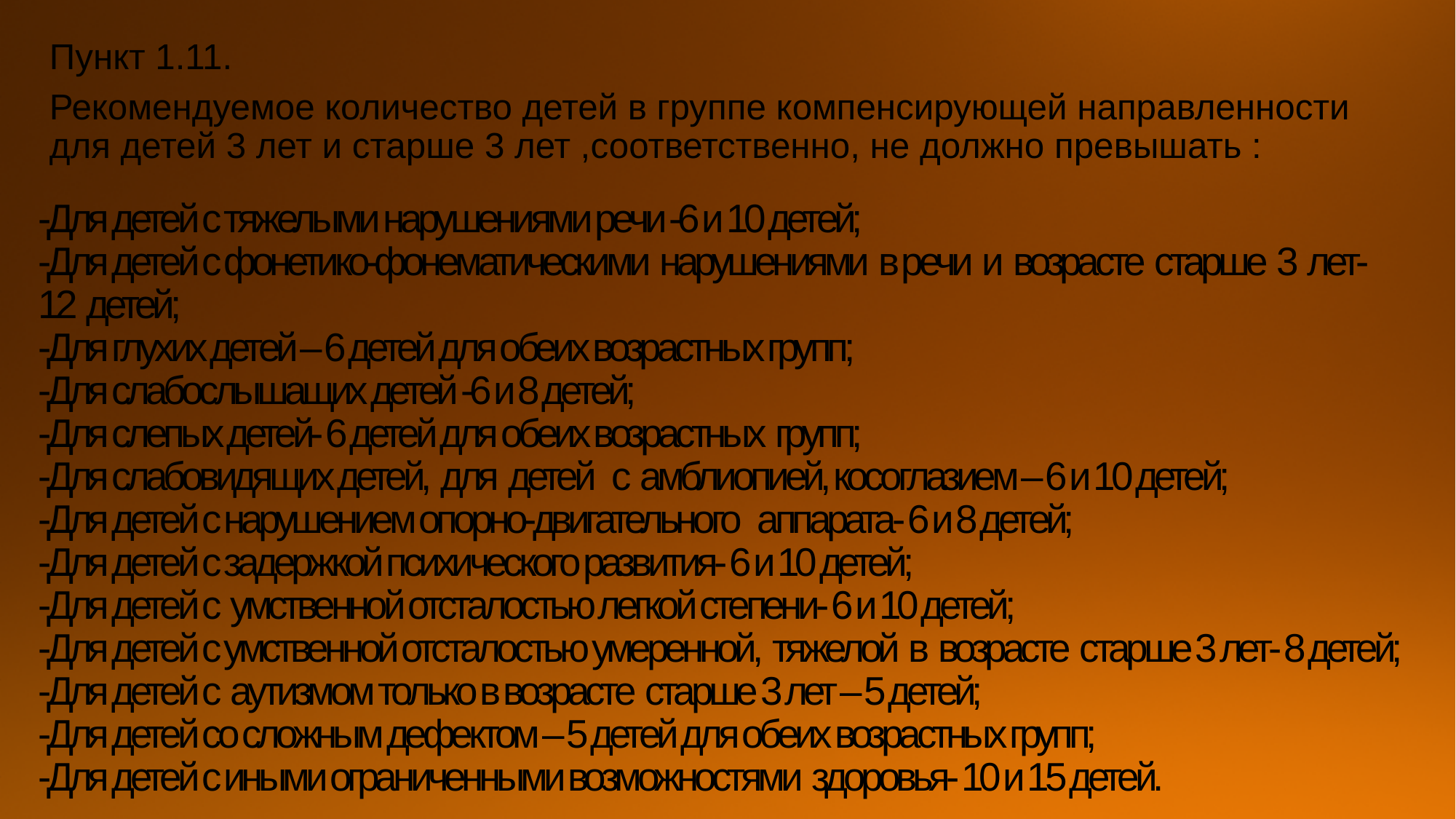

Пункт 1.11.
Рекомендуемое количество детей в группе компенсирующей направленности для детей 3 лет и старше 3 лет ,соответственно, не должно превышать :
# -Для детей с тяжелыми нарушениями речи -6 и 10 детей; -Для детей с фонетико-фонематическими  нарушениями  в речи  и  возрасте  старше  3  лет-  12  детей; -Для глухих детей – 6 детей для обеих возрастных групп; -Для слабослышащих детей -6 и 8 детей; -Для слепых детей- 6 детей для обеих возрастных  групп; -Для слабовидящих детей,  для  детей   с  амблиопией, косоглазием – 6 и 10 детей; -Для детей с нарушением опорно-двигательного   аппарата- 6 и 8 детей; -Для детей с задержкой психического развития- 6 и 10 детей; -Для детей с  умственной отсталостью легкой степени- 6 и 10 детей; -Для детей с умственной отсталостью умеренной,  тяжелой  в  возрасте  старше 3 лет- 8 детей; -Для детей с  аутизмом только в возрасте  старше 3 лет – 5 детей; -Для детей со сложным дефектом – 5 детей для обеих возрастных групп; -Для детей с иными ограниченными возможностями  здоровья- 10 и 15 детей.